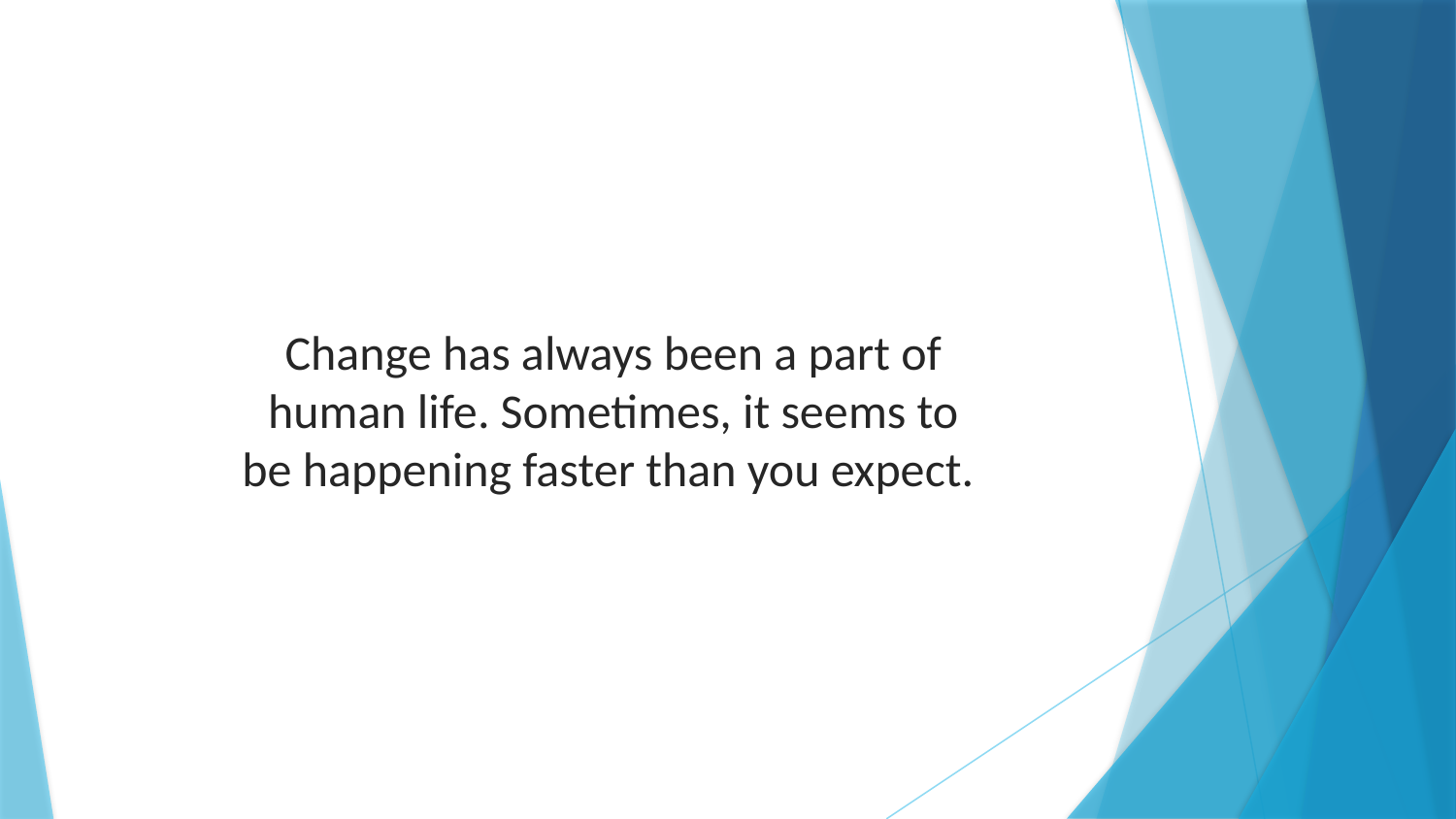

Change has always been a part of human life. Sometimes, it seems to be happening faster than you expect.